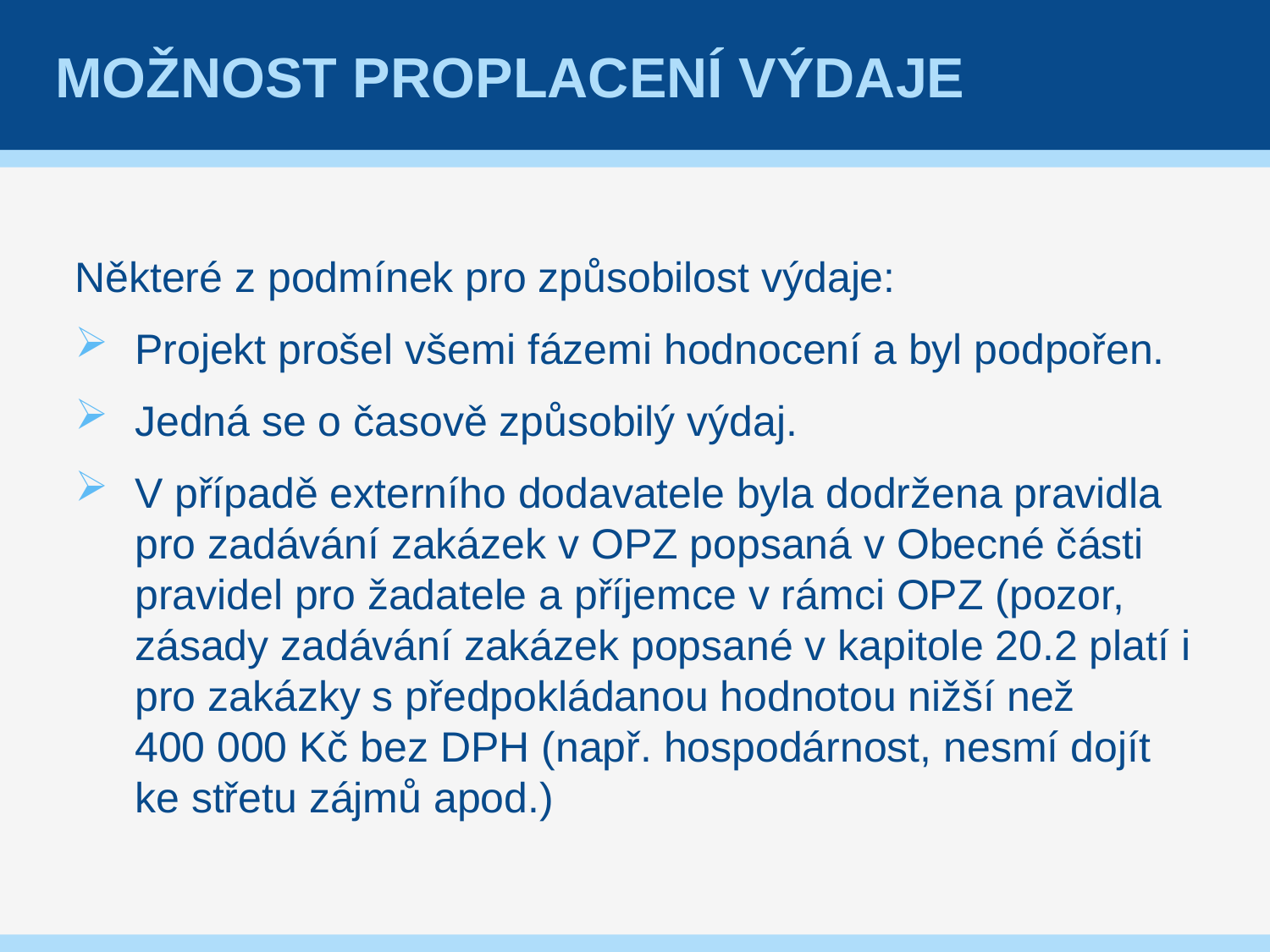

# Možnost proplacení výdaje
Některé z podmínek pro způsobilost výdaje:
Projekt prošel všemi fázemi hodnocení a byl podpořen.
Jedná se o časově způsobilý výdaj.
V případě externího dodavatele byla dodržena pravidla pro zadávání zakázek v OPZ popsaná v Obecné části pravidel pro žadatele a příjemce v rámci OPZ (pozor, zásady zadávání zakázek popsané v kapitole 20.2 platí i pro zakázky s předpokládanou hodnotou nižší než
400 000 Kč bez DPH (např. hospodárnost, nesmí dojít ke střetu zájmů apod.)